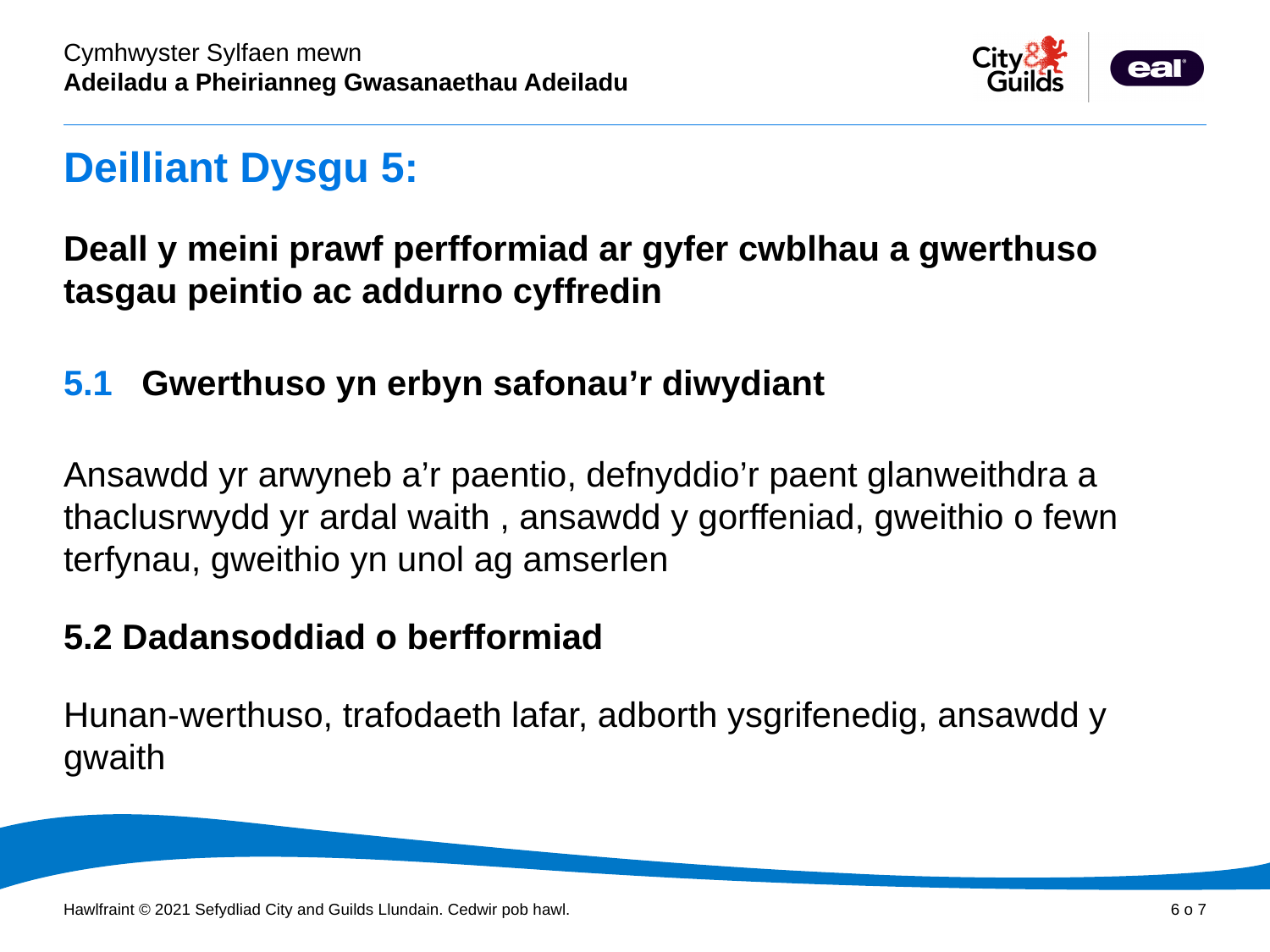

# Deilliant Dysgu 5:
Deall y meini prawf perfformiad ar gyfer cwblhau a gwerthuso tasgau peintio ac addurno cyffredin
5.1   Gwerthuso yn erbyn safonau’r diwydiant
Ansawdd yr arwyneb a’r paentio, defnyddio’r paent glanweithdra a thaclusrwydd yr ardal waith , ansawdd y gorffeniad, gweithio o fewn terfynau, gweithio yn unol ag amserlen
5.2 Dadansoddiad o berfformiad
Hunan-werthuso, trafodaeth lafar, adborth ysgrifenedig, ansawdd y gwaith